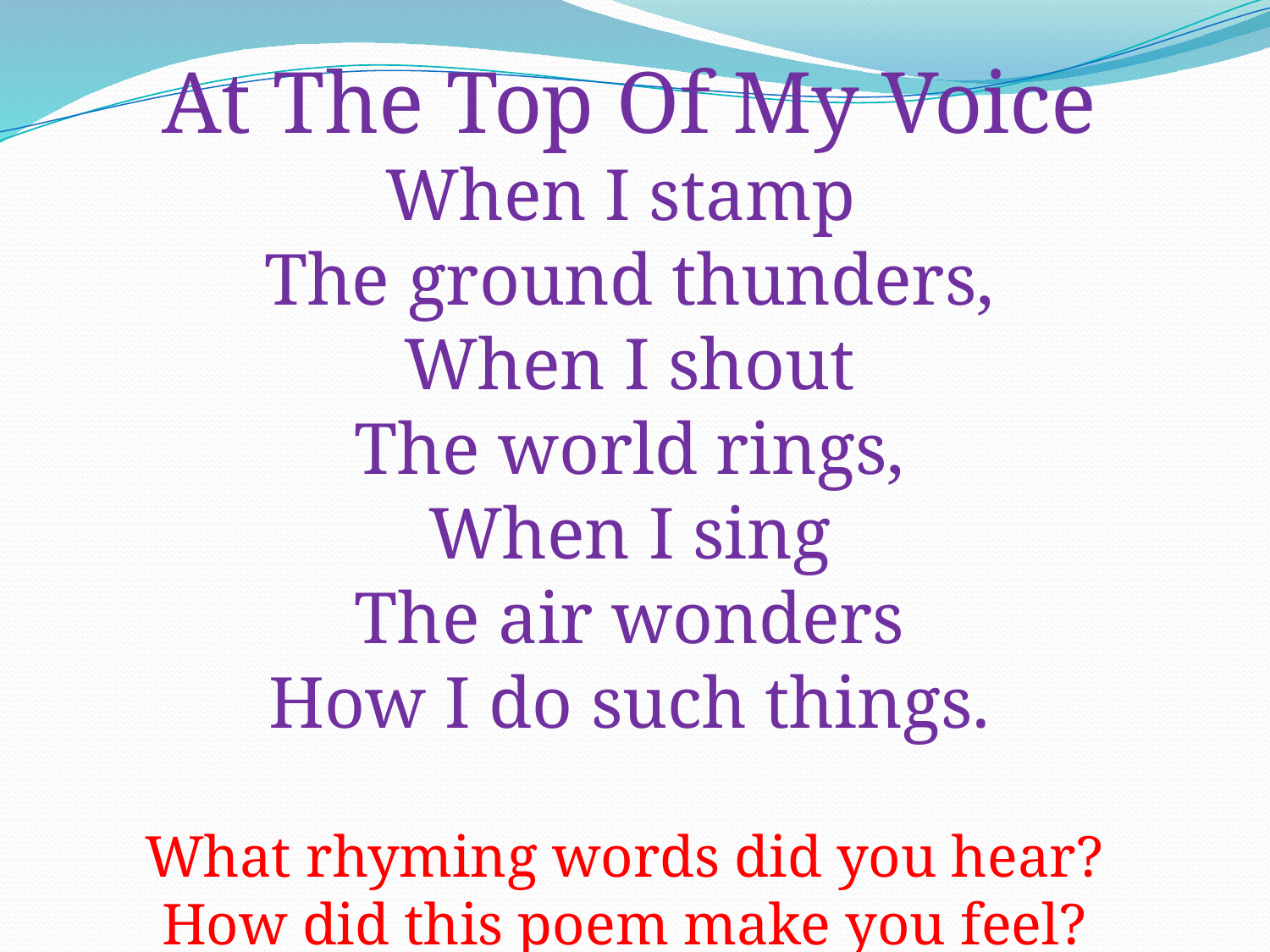

At The Top Of My Voice
When I stamp
The ground thunders,
When I shout
The world rings,
When I sing
The air wonders
How I do such things.
What rhyming words did you hear?
How did this poem make you feel?